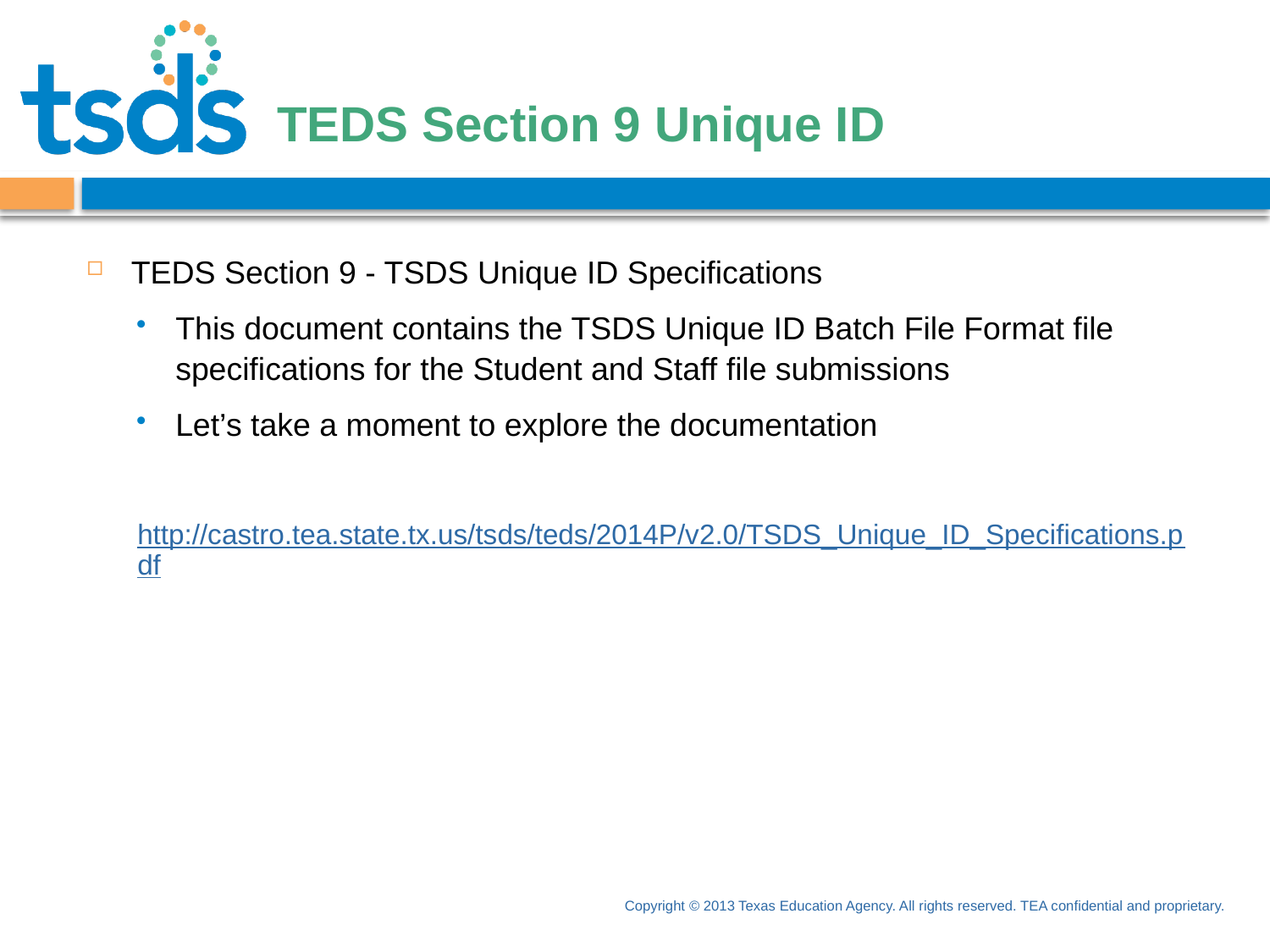

# TEDS Section 9 Unique ID
TEDS Section 9 - TSDS Unique ID Specifications
This document contains the TSDS Unique ID Batch File Format file specifications for the Student and Staff file submissions
Let’s take a moment to explore the documentation

http://castro.tea.state.tx.us/tsds/teds/2014P/v2.0/TSDS_Unique_ID_Specifications.pdf